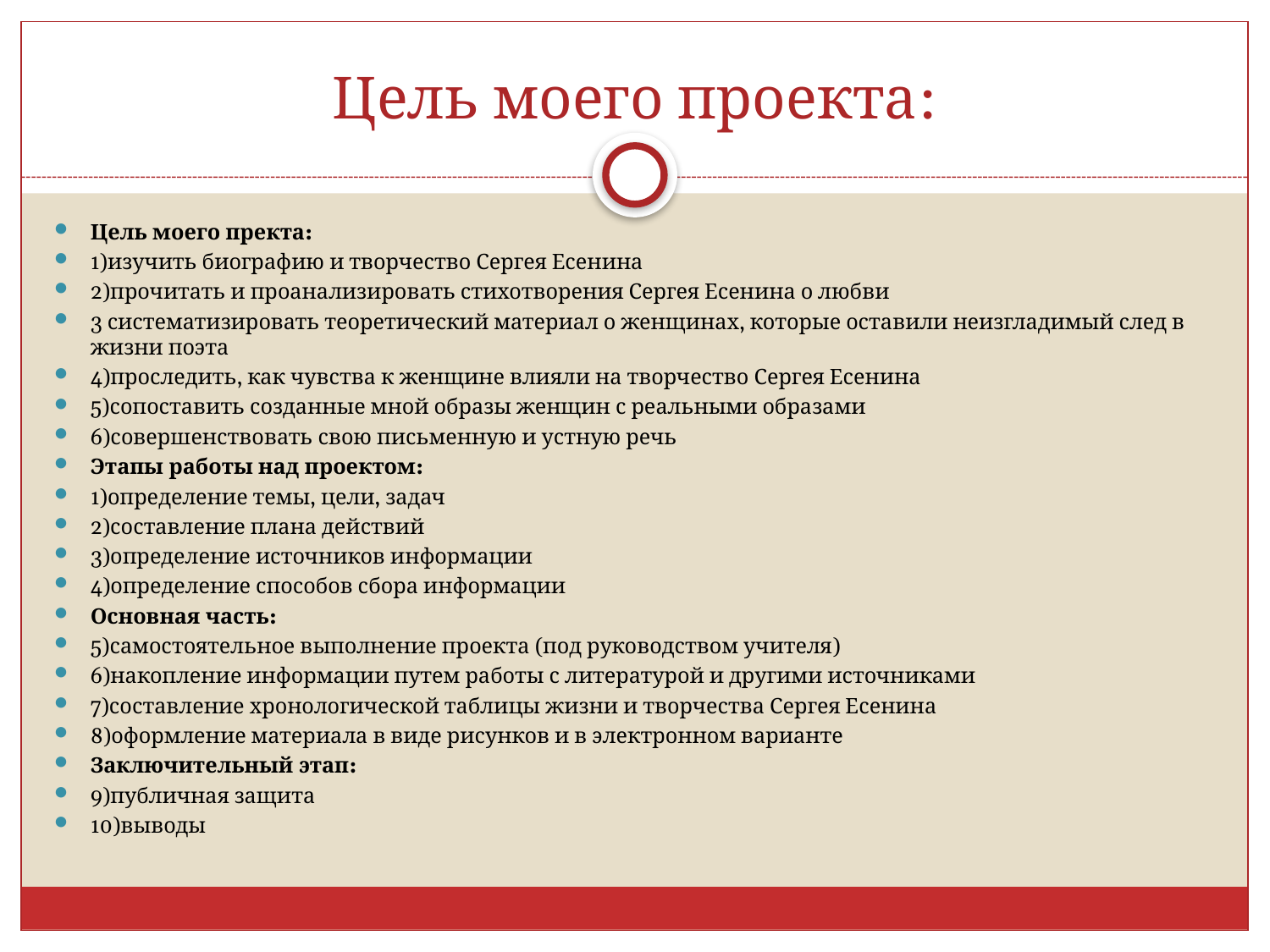

# Цель моего проекта:
Цель моего пректа:
1)изучить биографию и творчество Сергея Есенина
2)прочитать и проанализировать стихотворения Сергея Есенина о любви
3 систематизировать теоретический материал о женщинах, которые оставили неизгладимый след в жизни поэта
4)проследить, как чувства к женщине влияли на творчество Сергея Есенина
5)сопоставить созданные мной образы женщин с реальными образами
6)совершенствовать свою письменную и устную речь
Этапы работы над проектом:
1)определение темы, цели, задач
2)составление плана действий
3)определение источников информации
4)определение способов сбора информации
Основная часть:
5)самостоятельное выполнение проекта (под руководством учителя)
6)накопление информации путем работы с литературой и другими источниками
7)составление хронологической таблицы жизни и творчества Сергея Есенина
8)оформление материала в виде рисунков и в электронном варианте
Заключительный этап:
9)публичная защита
10)выводы